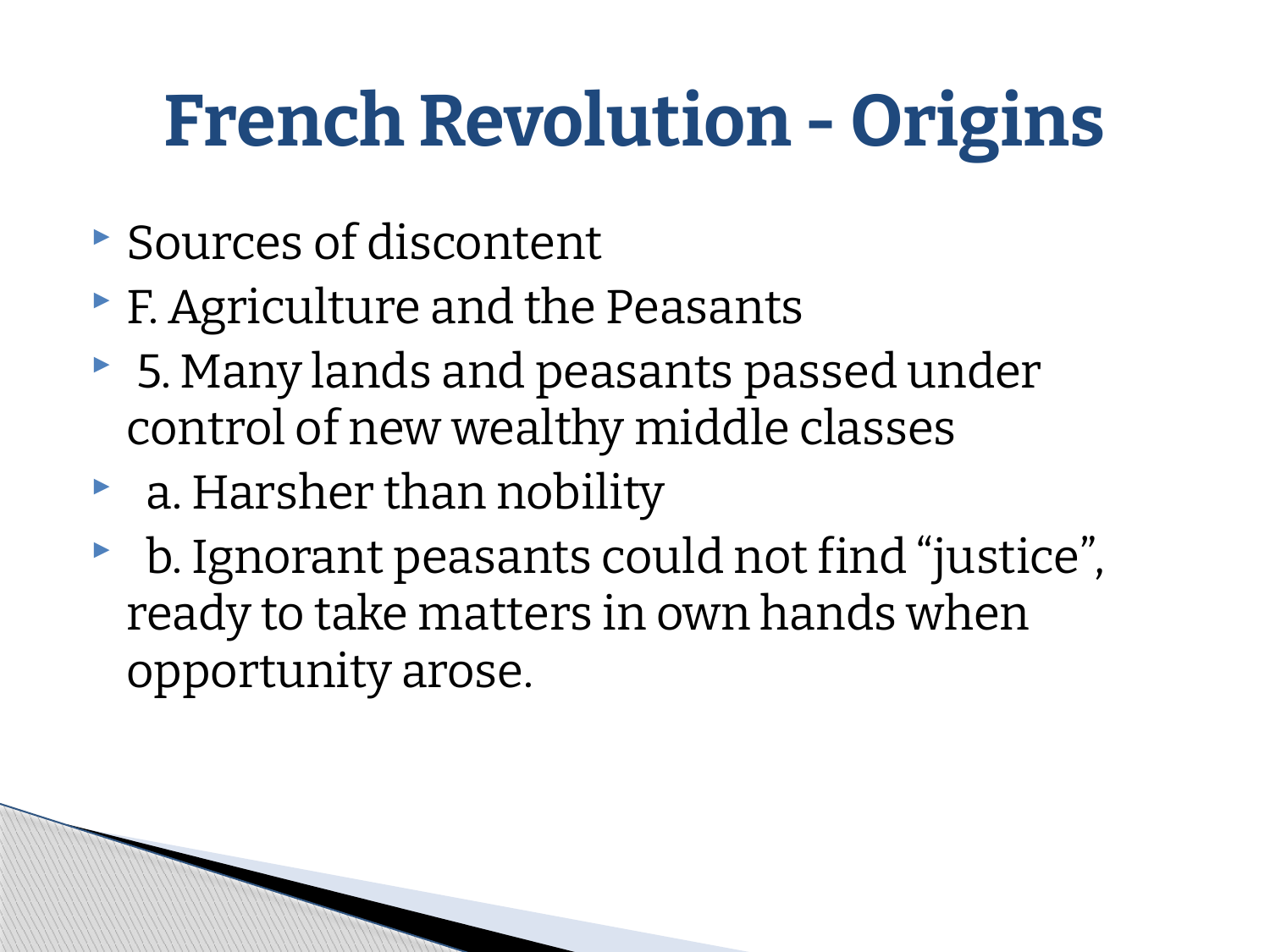

# French Revolution - Origins
Sources of discontent
F. Agriculture and the Peasants
 5. Many lands and peasants passed under control of new wealthy middle classes
  a. Harsher than nobility
  b. Ignorant peasants could not find “justice”, ready to take matters in own hands when opportunity arose.